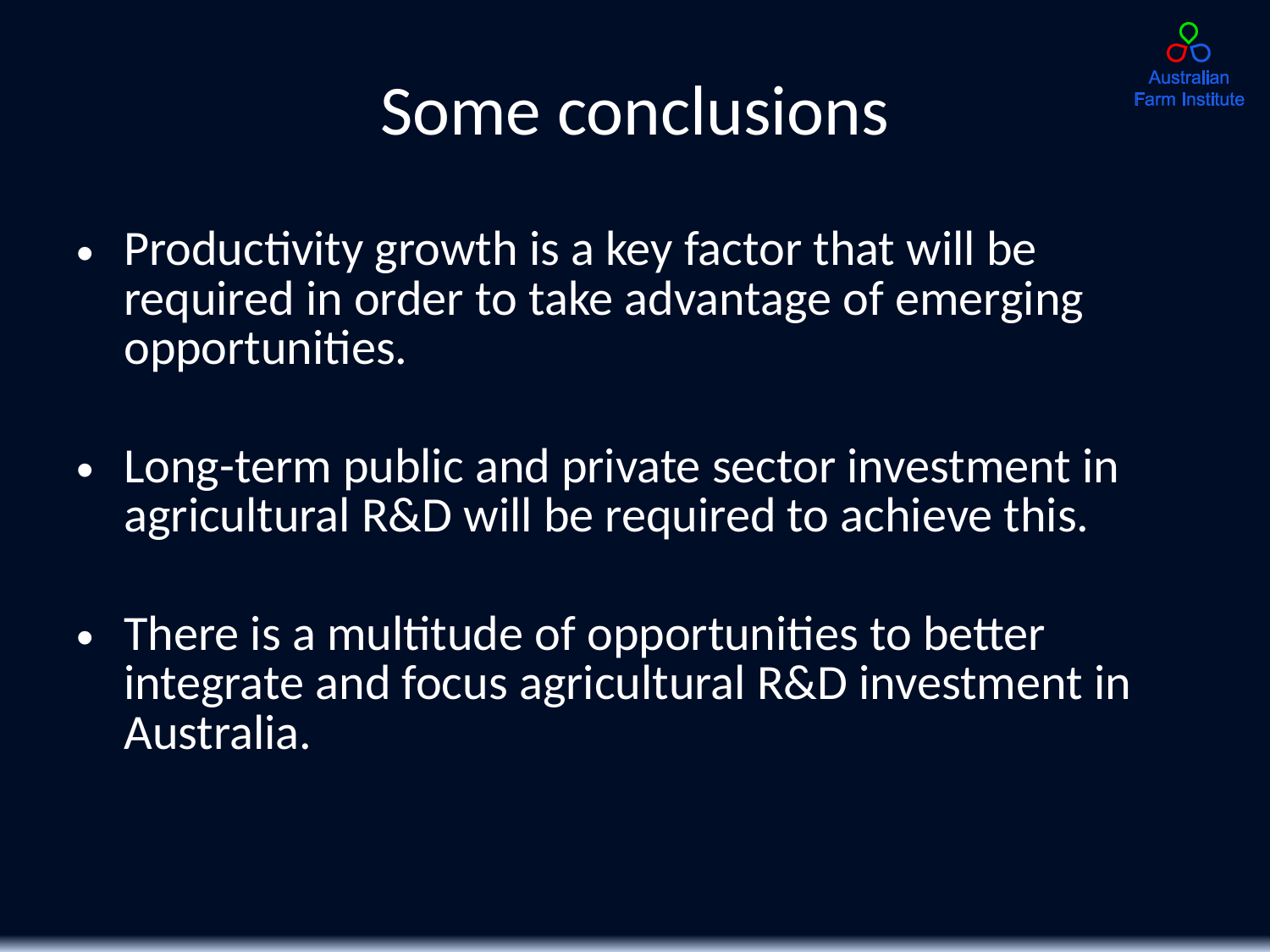

# Some conclusions
Productivity growth is a key factor that will be required in order to take advantage of emerging opportunities.

Long-term public and private sector investment in agricultural R&D will be required to achieve this.

There is a multitude of opportunities to better integrate and focus agricultural R&D investment in Australia.